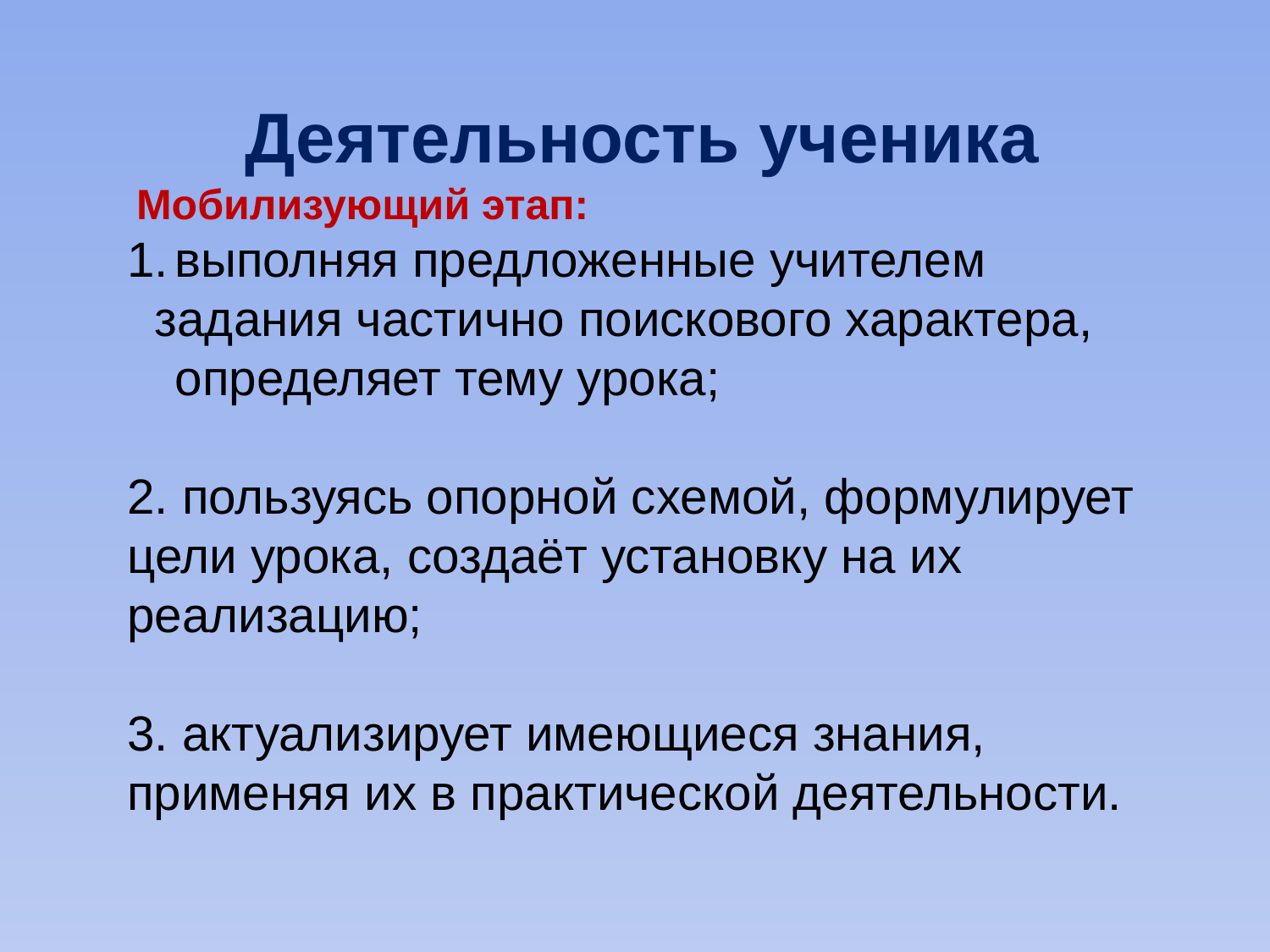

Деятельность ученика
 Мобилизующий этап:
выполняя предложенные учителем
  задания частично поискового характера, определяет тему урока;

2. пользуясь опорной схемой, формулирует
цели урока, создаёт установку на их реализацию;

3. актуализирует имеющиеся знания,
применяя их в практической деятельности.